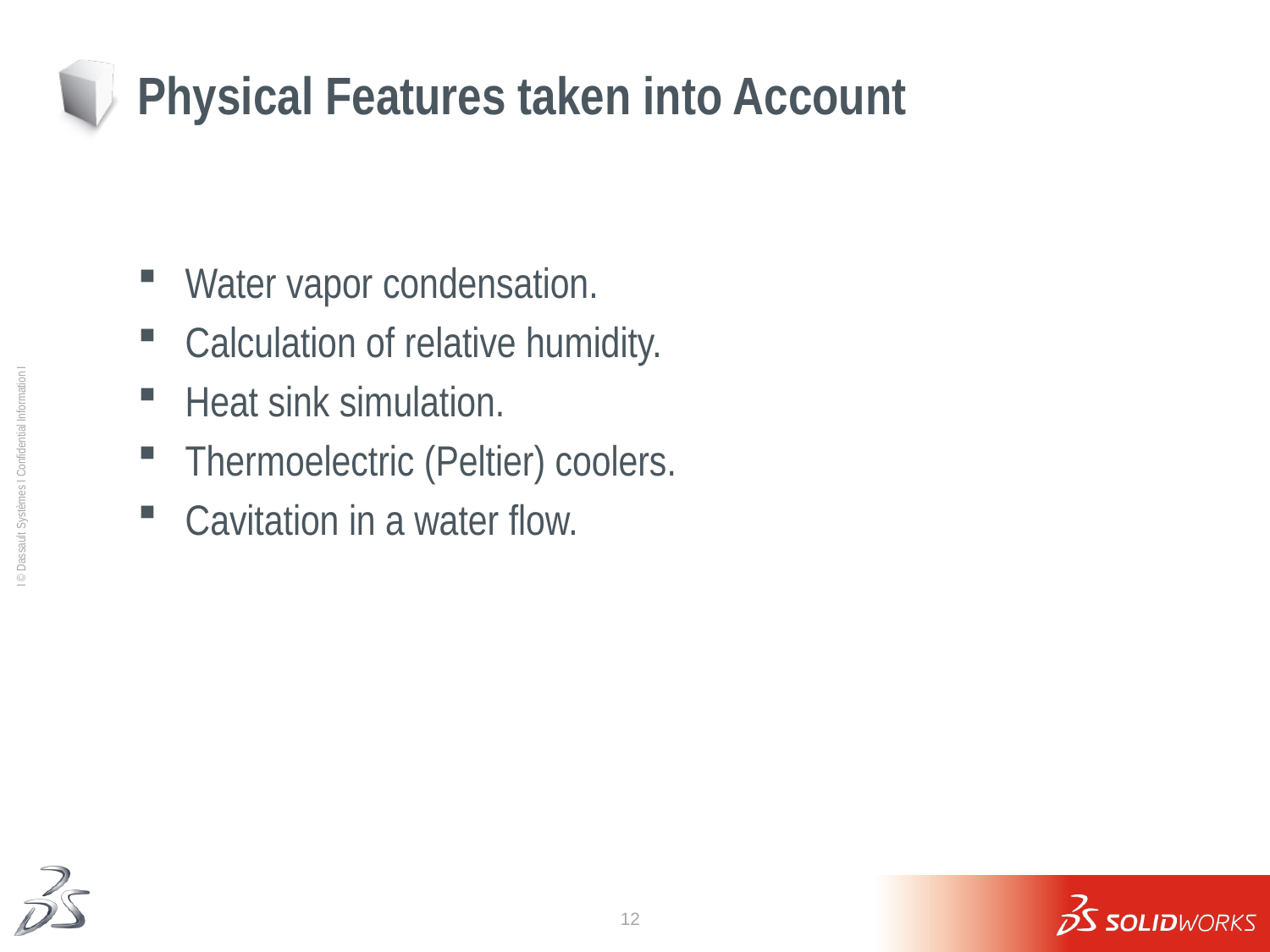

# Physical Features taken into Account
Water vapor condensation.
Calculation of relative humidity.
Heat sink simulation.
Thermoelectric (Peltier) coolers.
Cavitation in a water flow.